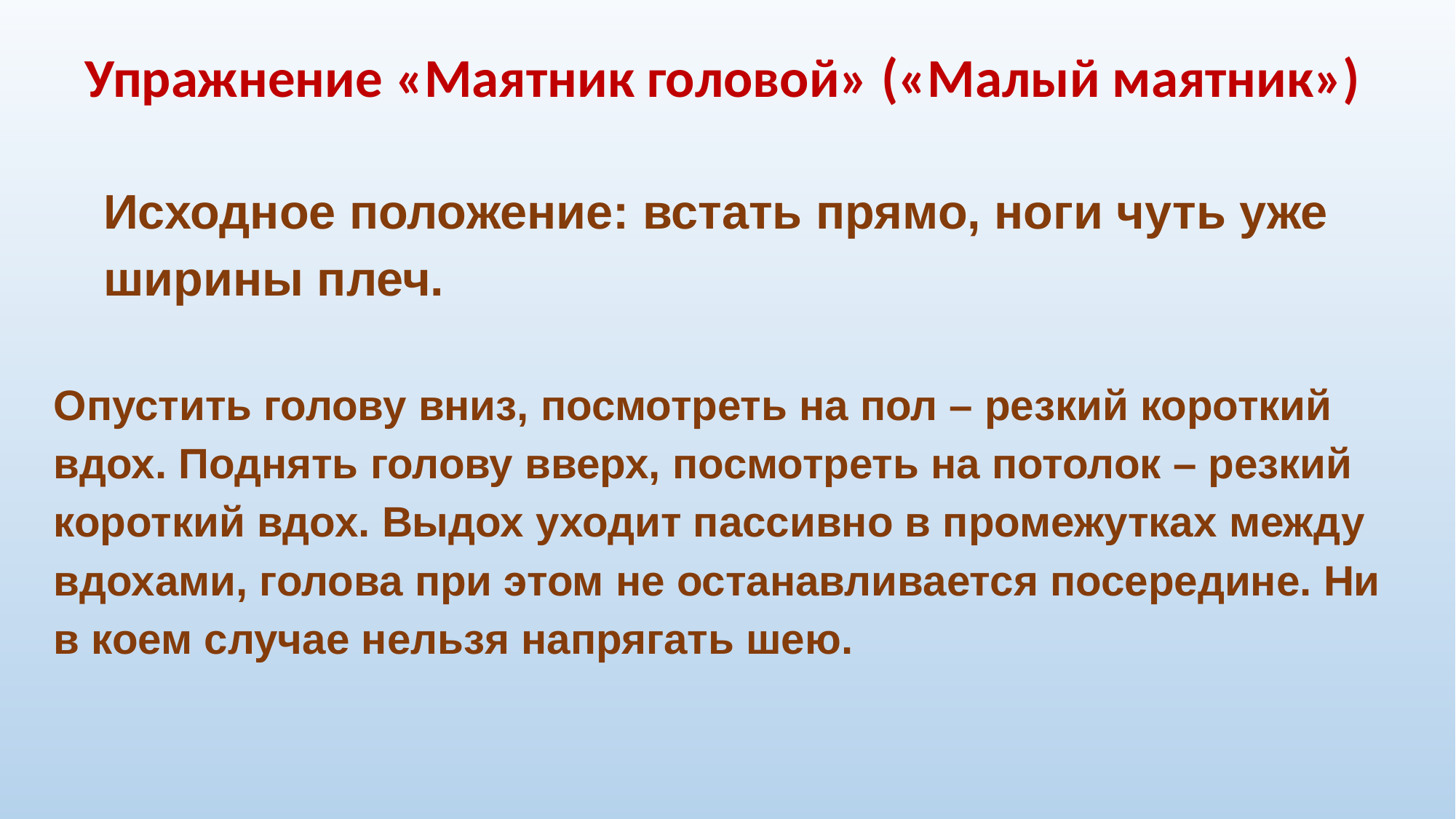

Упражнение «Маятник головой» («Малый маятник»)
Исходное положение: встать прямо, ноги чуть уже ширины плеч.
Опустить голову вниз, посмотреть на пол – резкий короткий вдох. Поднять голову вверх, посмотреть на потолок – резкий короткий вдох. Выдох уходит пассивно в промежутках между вдохами, голова при этом не останавливается посередине. Ни в коем случае нельзя напрягать шею.